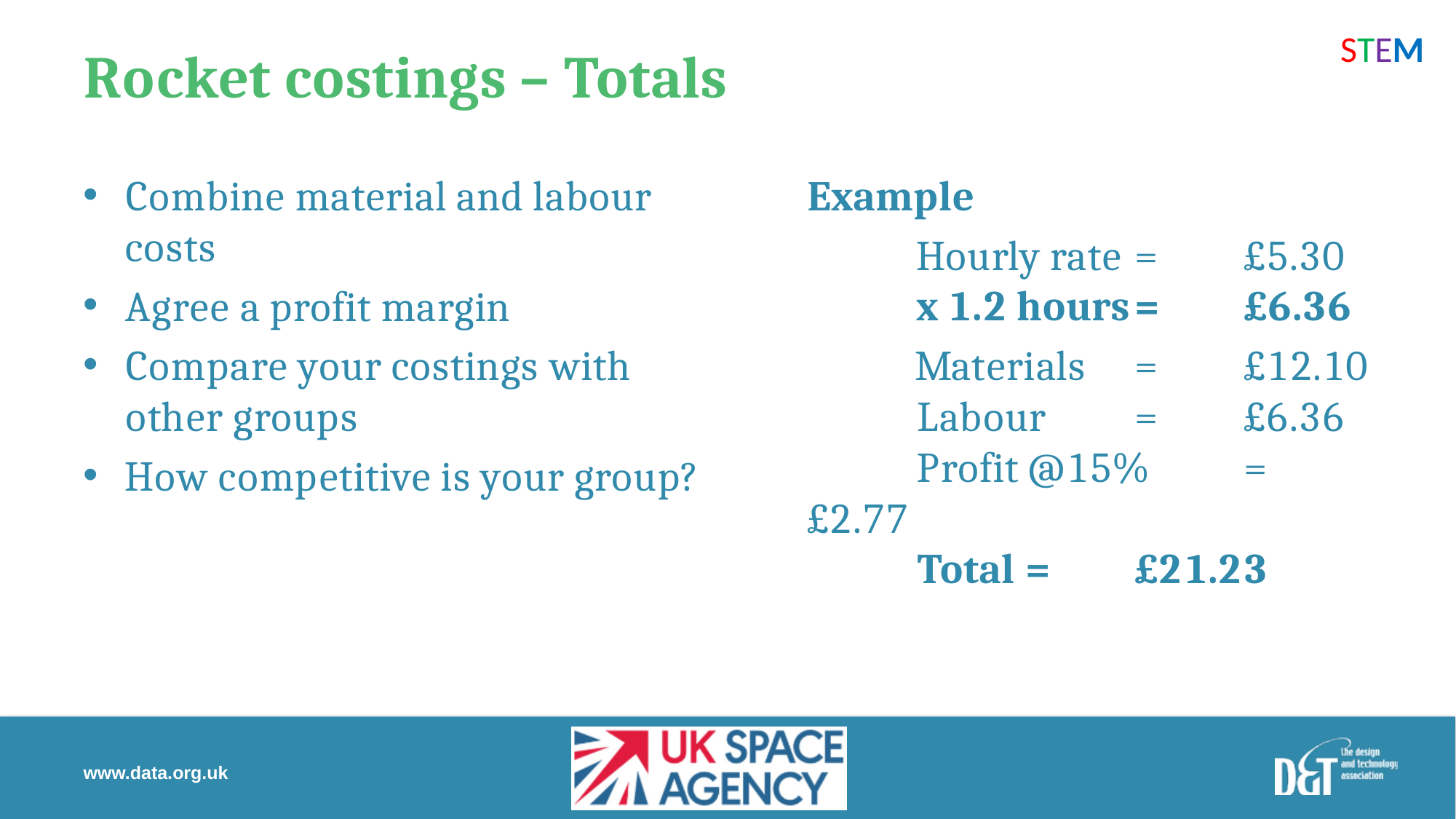

STEM
# Rocket costings – Totals
Combine material and labour costs
Agree a profit margin
Compare your costings with other groups
How competitive is your group?
Example
	Hourly rate	=	£5.30
	x 1.2 hours	=	£6.36
	Materials	=	£12.10
	Labour	=	£6.36
	Profit @15%	=	£2.77
	Total	=	£21.23